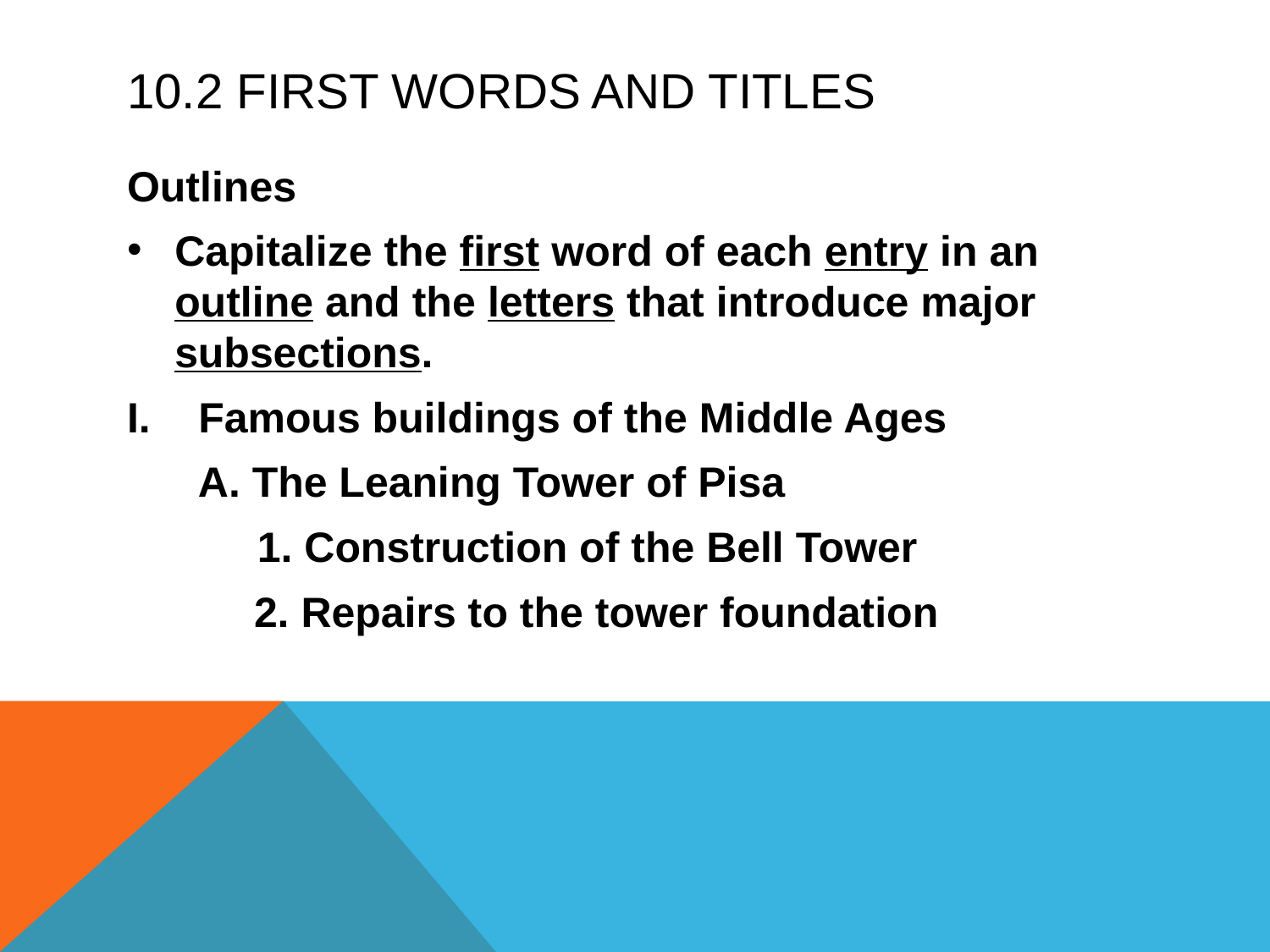

# 10.2 First Words and TItles
Outlines
Capitalize the first word of each entry in an outline and the letters that introduce major subsections.
Famous buildings of the Middle Ages
      A. The Leaning Tower of Pisa
           1. Construction of the Bell Tower
	2. Repairs to the tower foundation